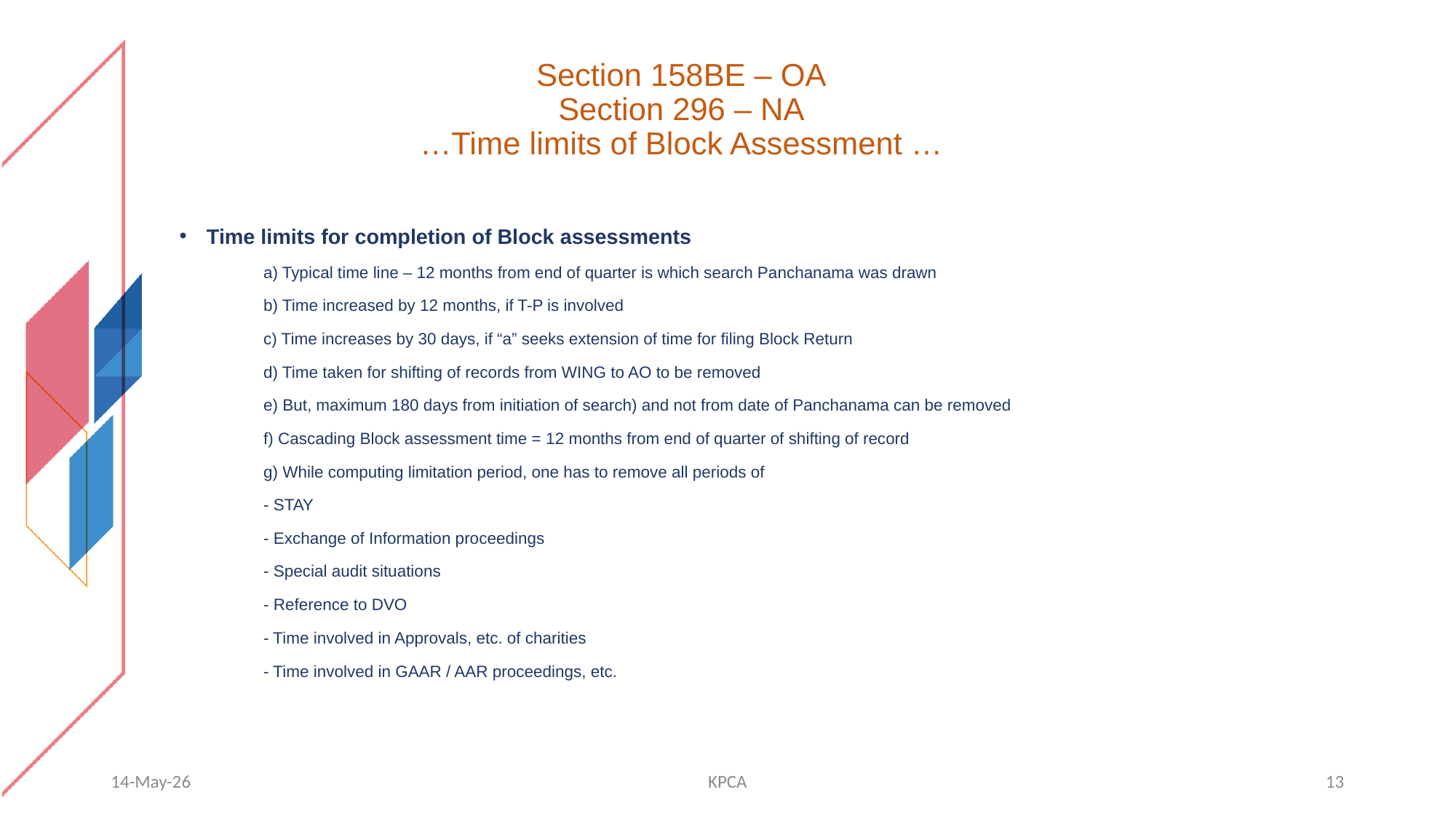

# Section 158BE – OA Section 296 – NA …Time limits of Block Assessment …
Time limits for completion of Block assessments
	a) Typical time line – 12 months from end of quarter is which search Panchanama was drawn
	b) Time increased by 12 months, if T-P is involved
	c) Time increases by 30 days, if “a” seeks extension of time for filing Block Return
	d) Time taken for shifting of records from WING to AO to be removed
	e) But, maximum 180 days from initiation of search) and not from date of Panchanama can be removed
	f) Cascading Block assessment time = 12 months from end of quarter of shifting of record
	g) While computing limitation period, one has to remove all periods of
		- STAY
		- Exchange of Information proceedings
		- Special audit situations
		- Reference to DVO
		- Time involved in Approvals, etc. of charities
		- Time involved in GAAR / AAR proceedings, etc.

14-May-26
KPCA
13